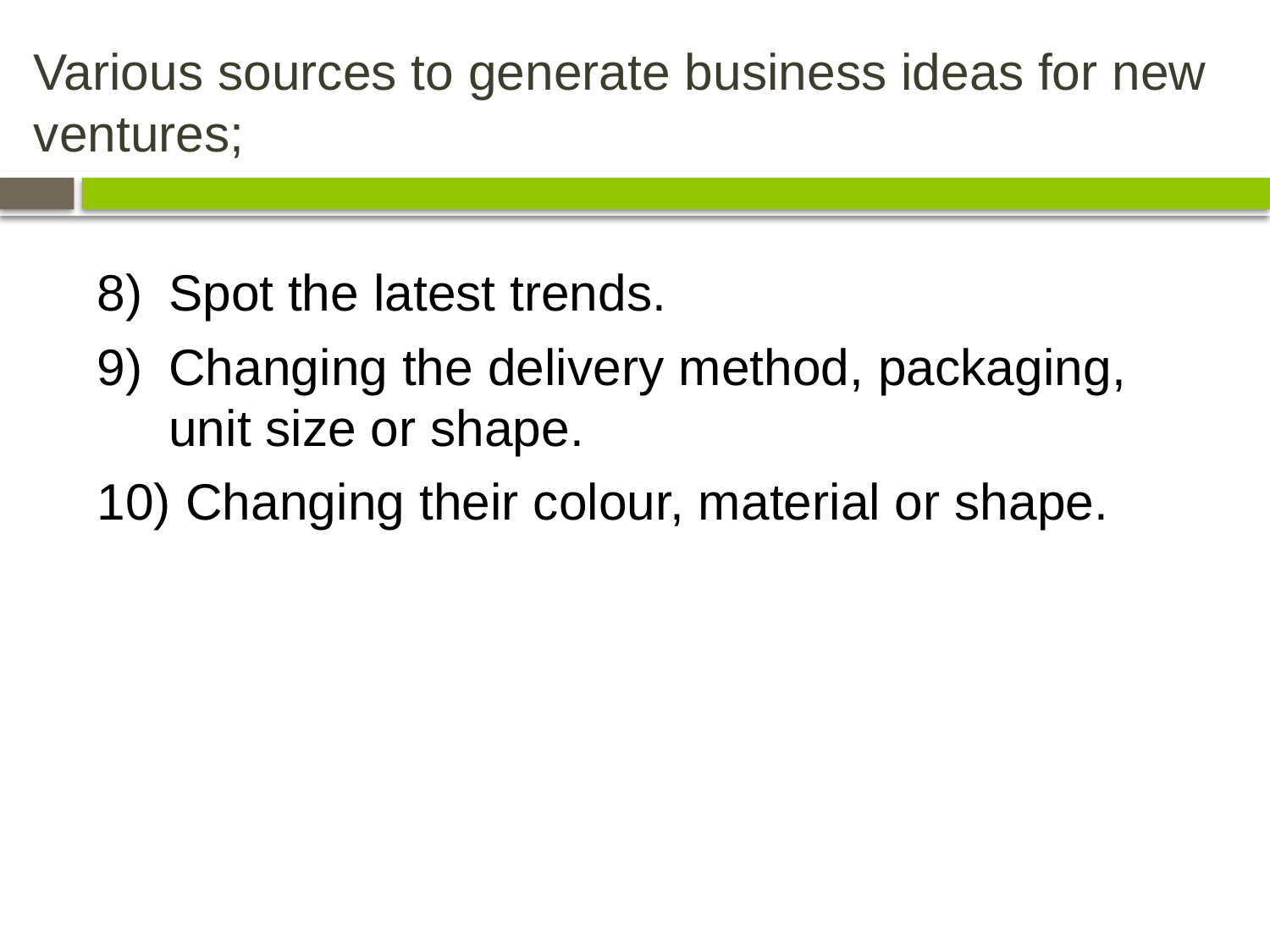

# Various sources to generate business ideas for new ventures;
Spot the latest trends.
Changing the delivery method, packaging, unit size or shape.
 Changing their colour, material or shape.